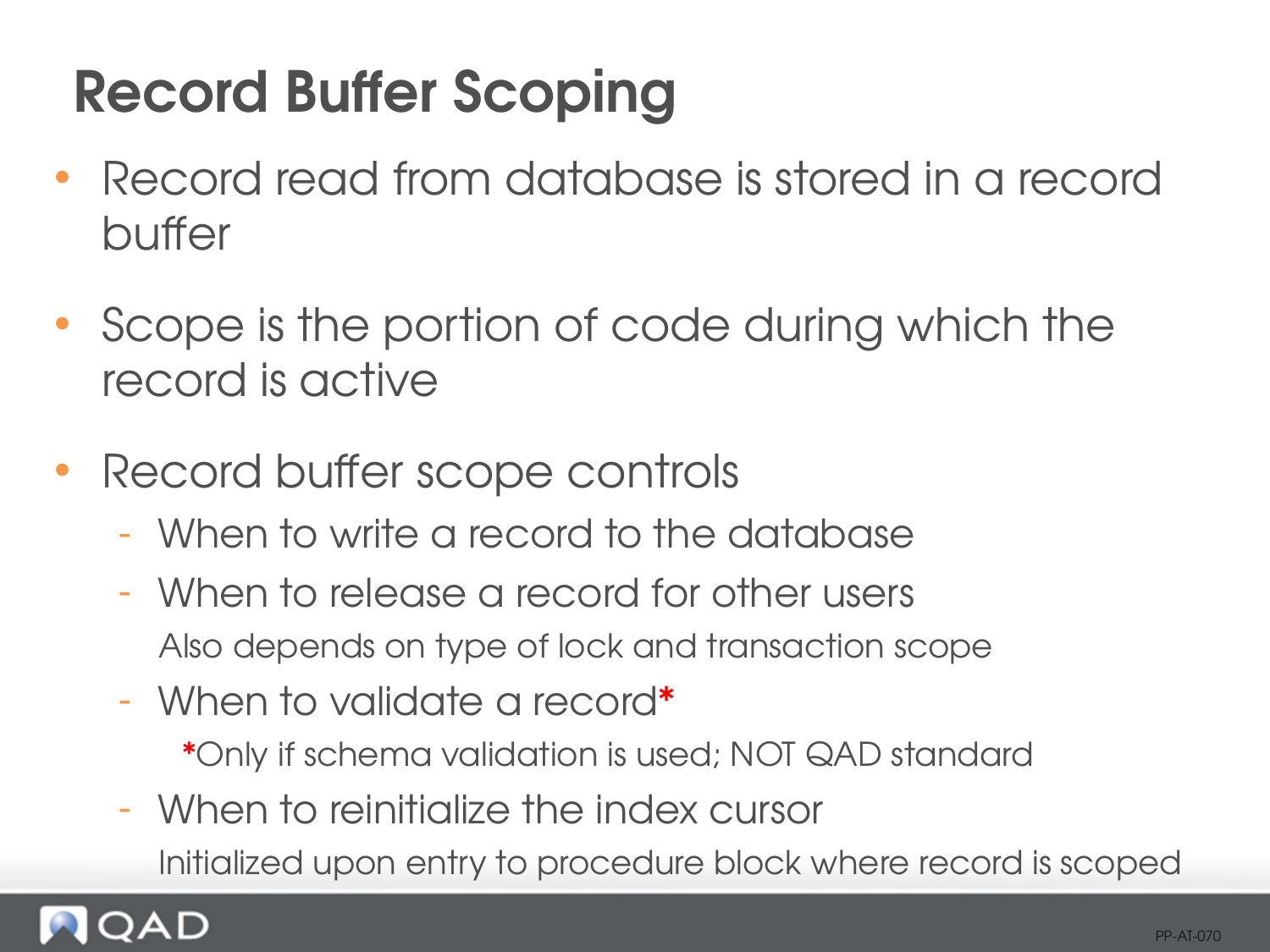

# Record Buffer Scoping
Record read from database is stored in a record buffer
Scope is the portion of code during which the record is active
Record buffer scope controls
When to write a record to the database
When to release a record for other users
Also depends on type of lock and transaction scope
When to validate a record*
*Only if schema validation is used; NOT QAD standard
When to reinitialize the index cursor
Initialized upon entry to procedure block where record is scoped
PP-AT-070